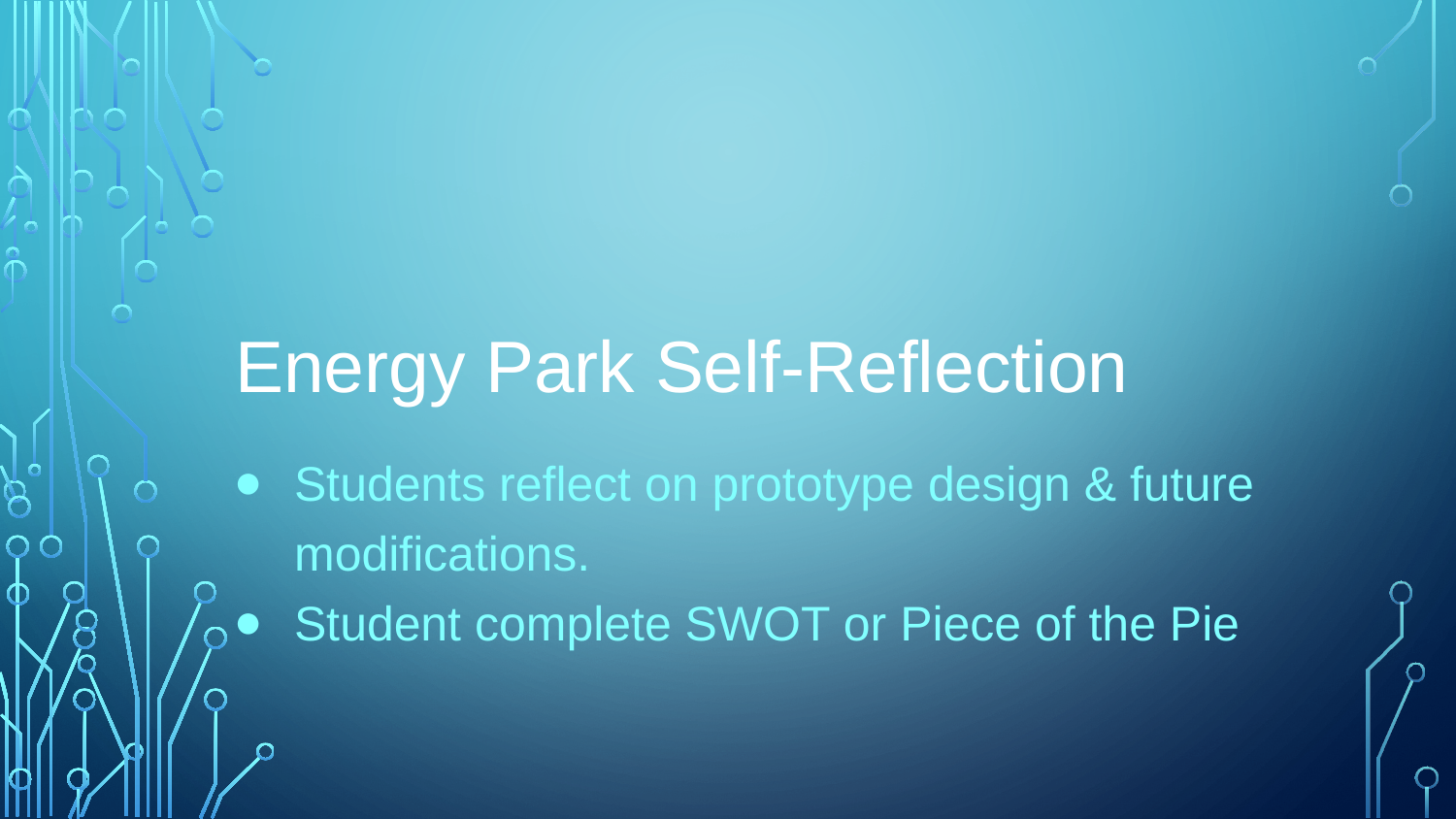

# Energy Park Self-Reflection
Students reflect on prototype design & future modifications.
Student complete SWOT or Piece of the Pie